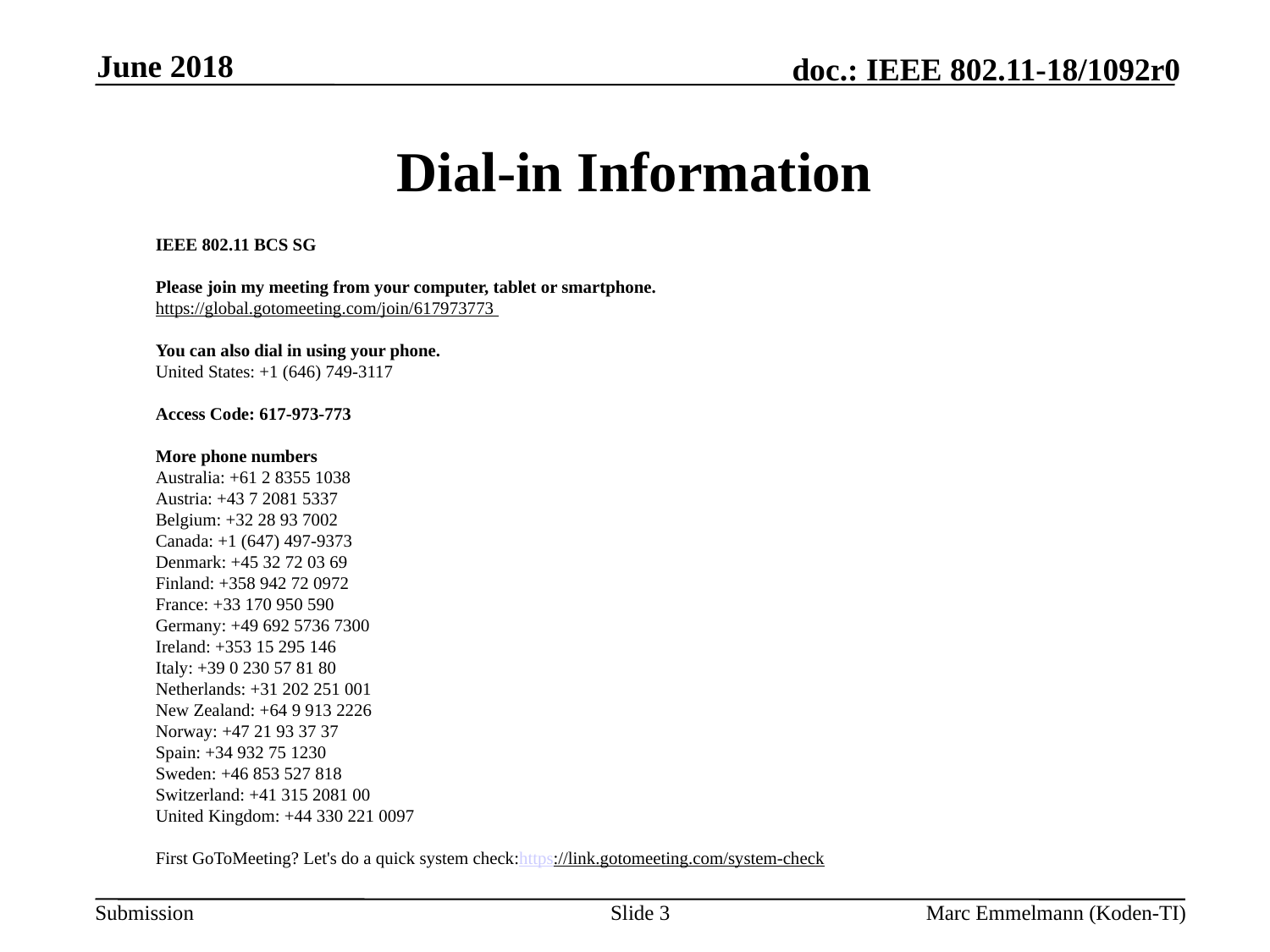

June 2018
# Dial-in Information
IEEE 802.11 BCS SG 
Please join my meeting from your computer, tablet or smartphone. 
https://global.gotomeeting.com/join/617973773 
You can also dial in using your phone. 
United States: +1 (646) 749-3117 
Access Code: 617-973-773 
More phone numbers 
Australia: +61 2 8355 1038 
Austria: +43 7 2081 5337 
Belgium: +32 28 93 7002 
Canada: +1 (647) 497-9373 
Denmark: +45 32 72 03 69 
Finland: +358 942 72 0972 
France: +33 170 950 590 
Germany: +49 692 5736 7300 
Ireland: +353 15 295 146 
Italy: +39 0 230 57 81 80 
Netherlands: +31 202 251 001 
New Zealand: +64 9 913 2226 
Norway: +47 21 93 37 37 
Spain: +34 932 75 1230 
Sweden: +46 853 527 818 
Switzerland: +41 315 2081 00 
United Kingdom: +44 330 221 0097 
First GoToMeeting? Let's do a quick system check:https://link.gotomeeting.com/system-check
Slide 3
Marc Emmelmann (Koden-TI)